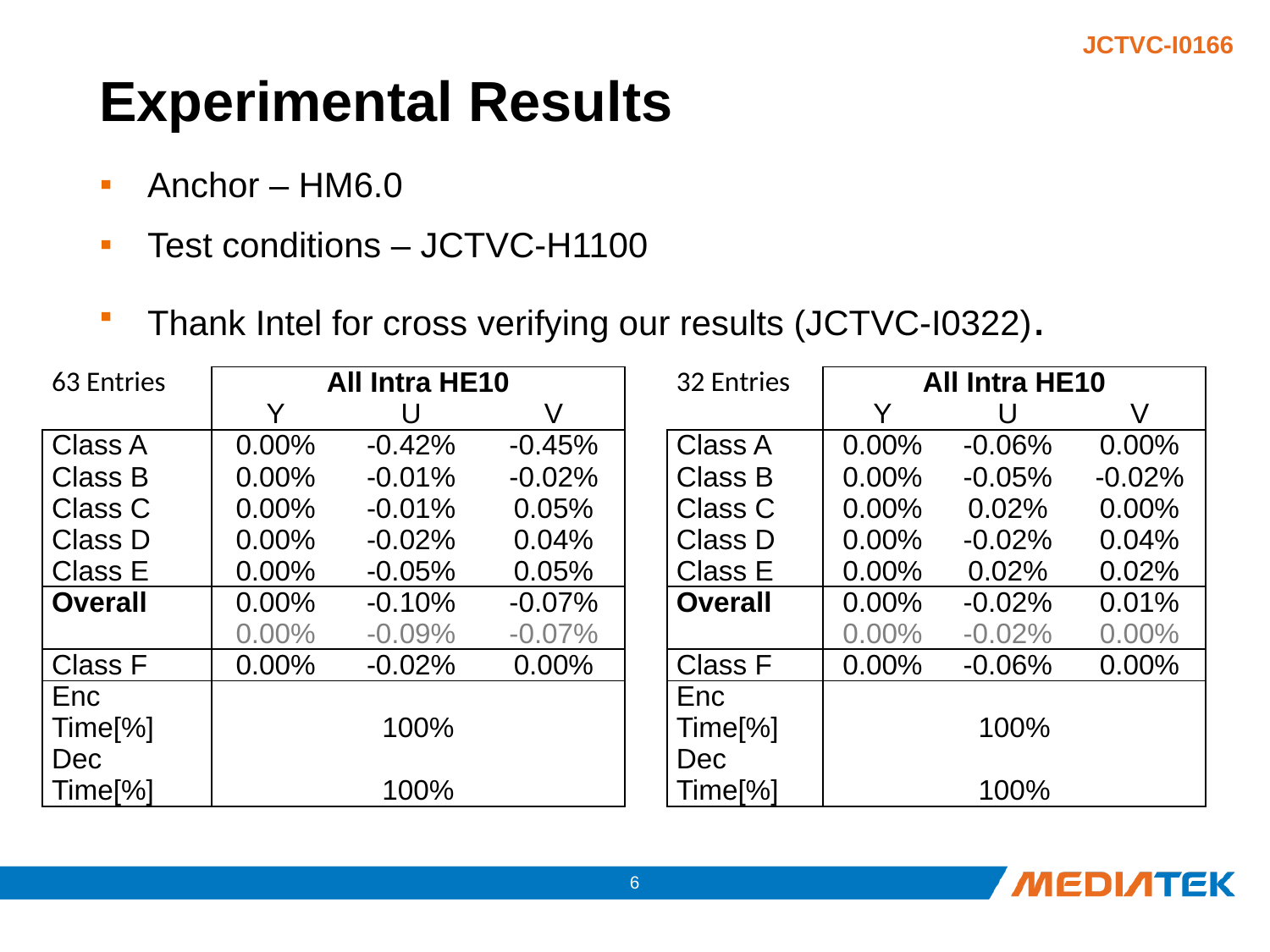

# Experimental Results
Anchor – HM6.0
Test conditions – JCTVC-H1100
Thank Intel for cross verifying our results (JCTVC-I0322).

| 63 Entries | All Intra HE10 |  |  |
| --- | --- | --- | --- |
|  | Y | U | V |
| Class A | 0.00% | -0.42% | -0.45% |
| Class B | 0.00% | -0.01% | -0.02% |
| Class C | 0.00% | -0.01% | 0.05% |
| Class D | 0.00% | -0.02% | 0.04% |
| Class E | 0.00% | -0.05% | 0.05% |
| Overall | 0.00% | -0.10% | -0.07% |
|  | 0.00% | -0.09% | -0.07% |
| Class F | 0.00% | -0.02% | 0.00% |
| Enc Time[%] | 100% |  |  |
| Dec Time[%] | 100% |  |  |
| 32 Entries | All Intra HE10 |  |  |
| --- | --- | --- | --- |
|  | Y | U | V |
| Class A | 0.00% | -0.06% | 0.00% |
| Class B | 0.00% | -0.05% | -0.02% |
| Class C | 0.00% | 0.02% | 0.00% |
| Class D | 0.00% | -0.02% | 0.04% |
| Class E | 0.00% | 0.02% | 0.02% |
| Overall | 0.00% | -0.02% | 0.01% |
|  | 0.00% | -0.02% | 0.00% |
| Class F | 0.00% | -0.06% | 0.00% |
| Enc Time[%] | 100% |  |  |
| Dec Time[%] | 100% |  |  |
6